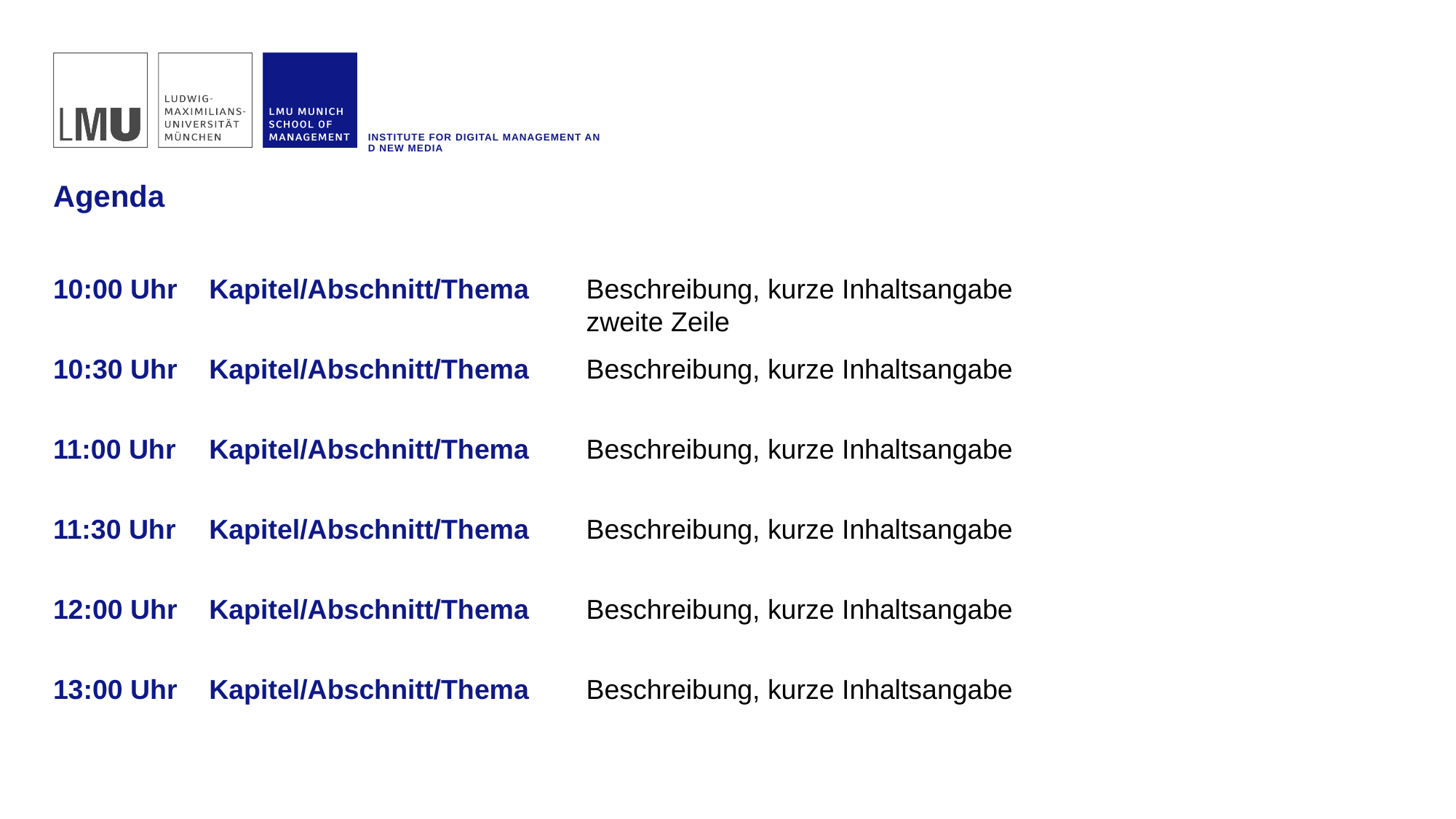

Institute for Digital Management and New Media
# Agenda
10:00 Uhr
Kapitel/Abschnitt/Thema
Beschreibung, kurze Inhaltsangabe
zweite Zeile
Beschreibung, kurze Inhaltsangabe

10:30 Uhr
Kapitel/Abschnitt/Thema
Beschreibung, kurze Inhaltsangabe

11:00 Uhr
Kapitel/Abschnitt/Thema
Beschreibung, kurze Inhaltsangabe

11:30 Uhr
Kapitel/Abschnitt/Thema
Beschreibung, kurze Inhaltsangabe

12:00 Uhr
Kapitel/Abschnitt/Thema
Beschreibung, kurze Inhaltsangabe

13:00 Uhr
Kapitel/Abschnitt/Thema